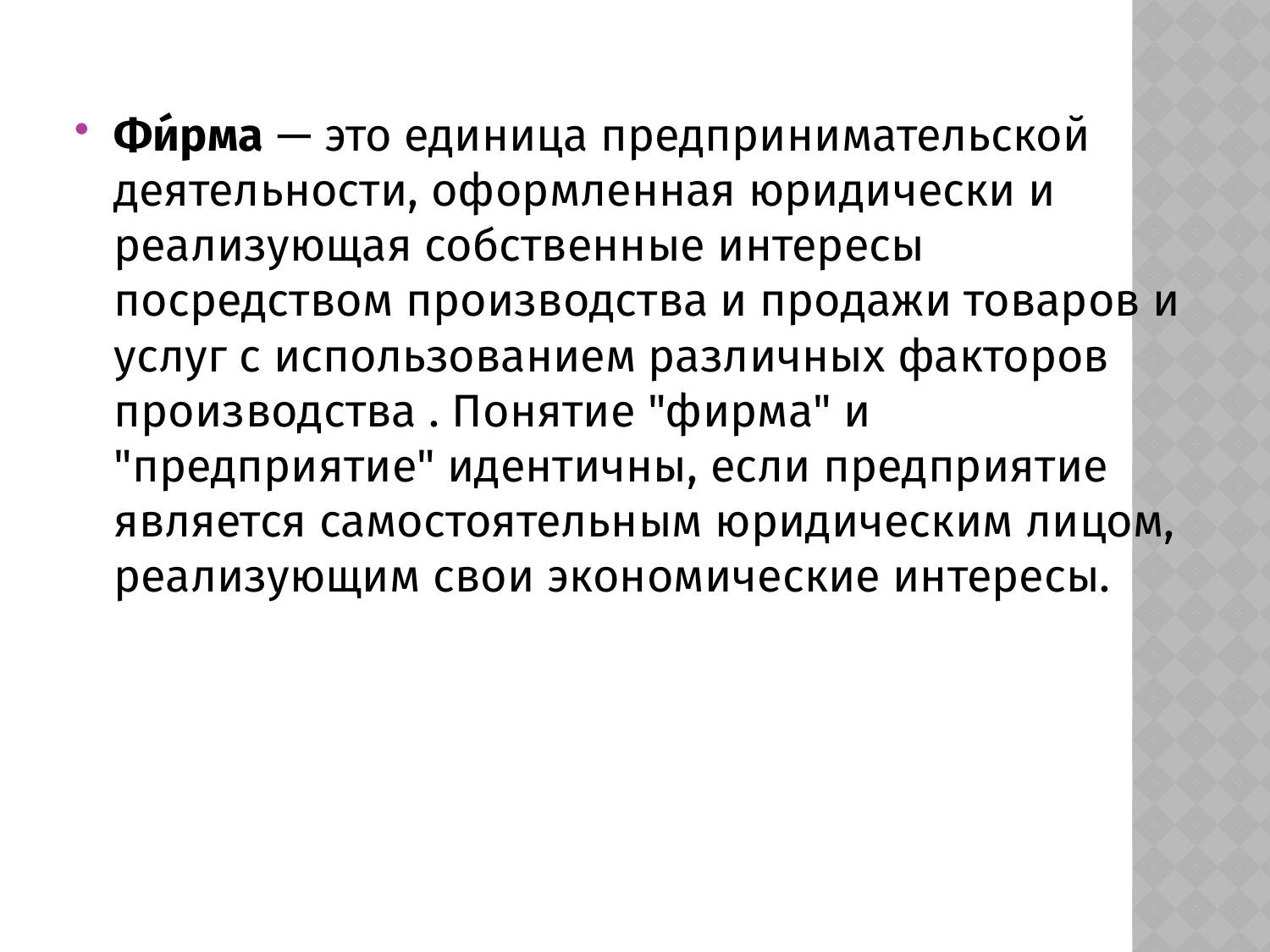

#
Фи́рма — это единица предпринимательской деятельности, оформленная юридически и реализующая собственные интересы посредством производства и продажи товаров и услуг с использованием различных факторов производства . Понятие "фирма" и "предприятие" идентичны, если предприятие является самостоятельным юридическим лицом, реализующим свои экономические интересы.